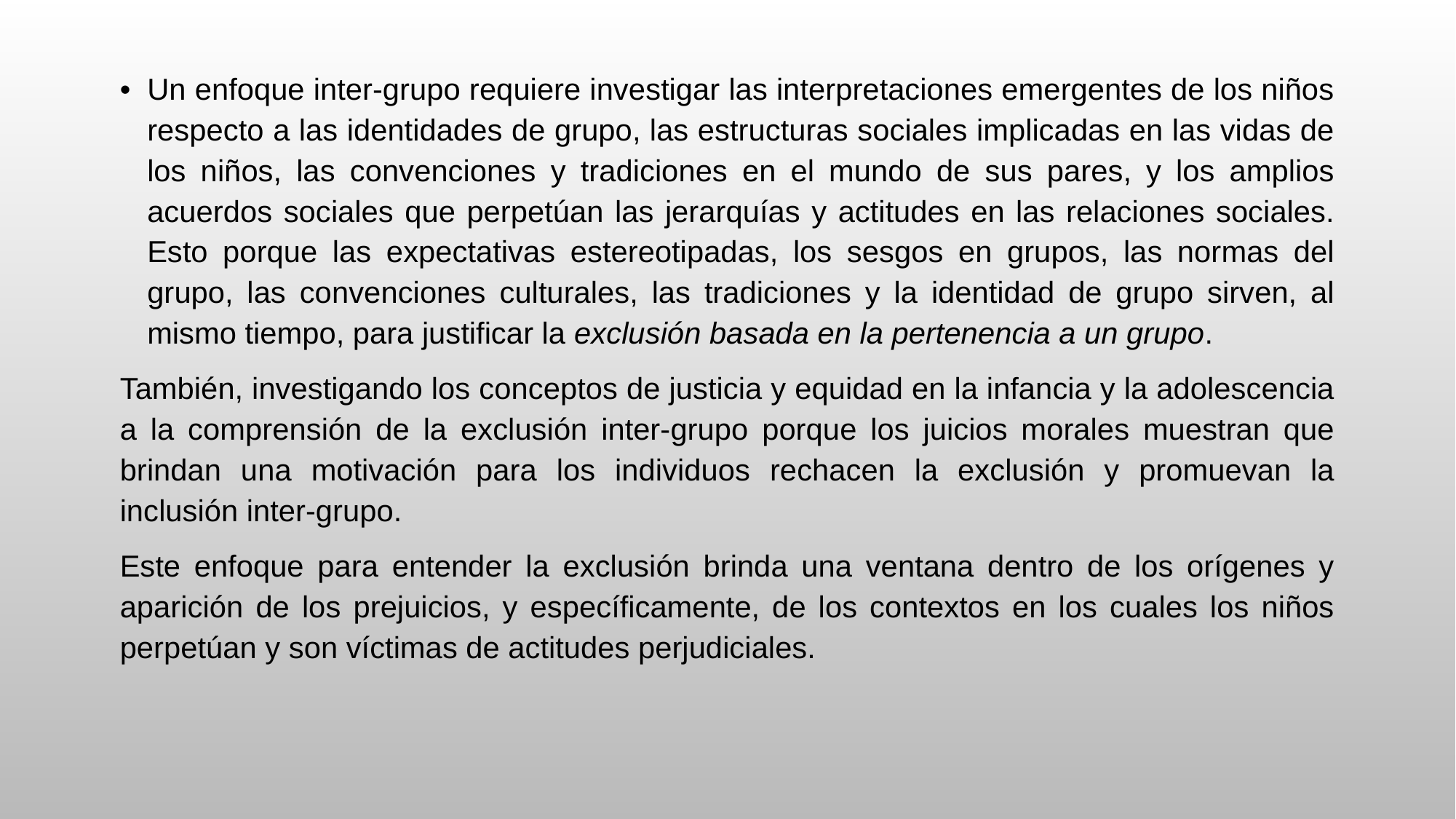

Un enfoque inter-grupo requiere investigar las interpretaciones emergentes de los niños respecto a las identidades de grupo, las estructuras sociales implicadas en las vidas de los niños, las convenciones y tradiciones en el mundo de sus pares, y los amplios acuerdos sociales que perpetúan las jerarquías y actitudes en las relaciones sociales. Esto porque las expectativas estereotipadas, los sesgos en grupos, las normas del grupo, las convenciones culturales, las tradiciones y la identidad de grupo sirven, al mismo tiempo, para justificar la exclusión basada en la pertenencia a un grupo.
También, investigando los conceptos de justicia y equidad en la infancia y la adolescencia a la comprensión de la exclusión inter-grupo porque los juicios morales muestran que brindan una motivación para los individuos rechacen la exclusión y promuevan la inclusión inter-grupo.
Este enfoque para entender la exclusión brinda una ventana dentro de los orígenes y aparición de los prejuicios, y específicamente, de los contextos en los cuales los niños perpetúan y son víctimas de actitudes perjudiciales.